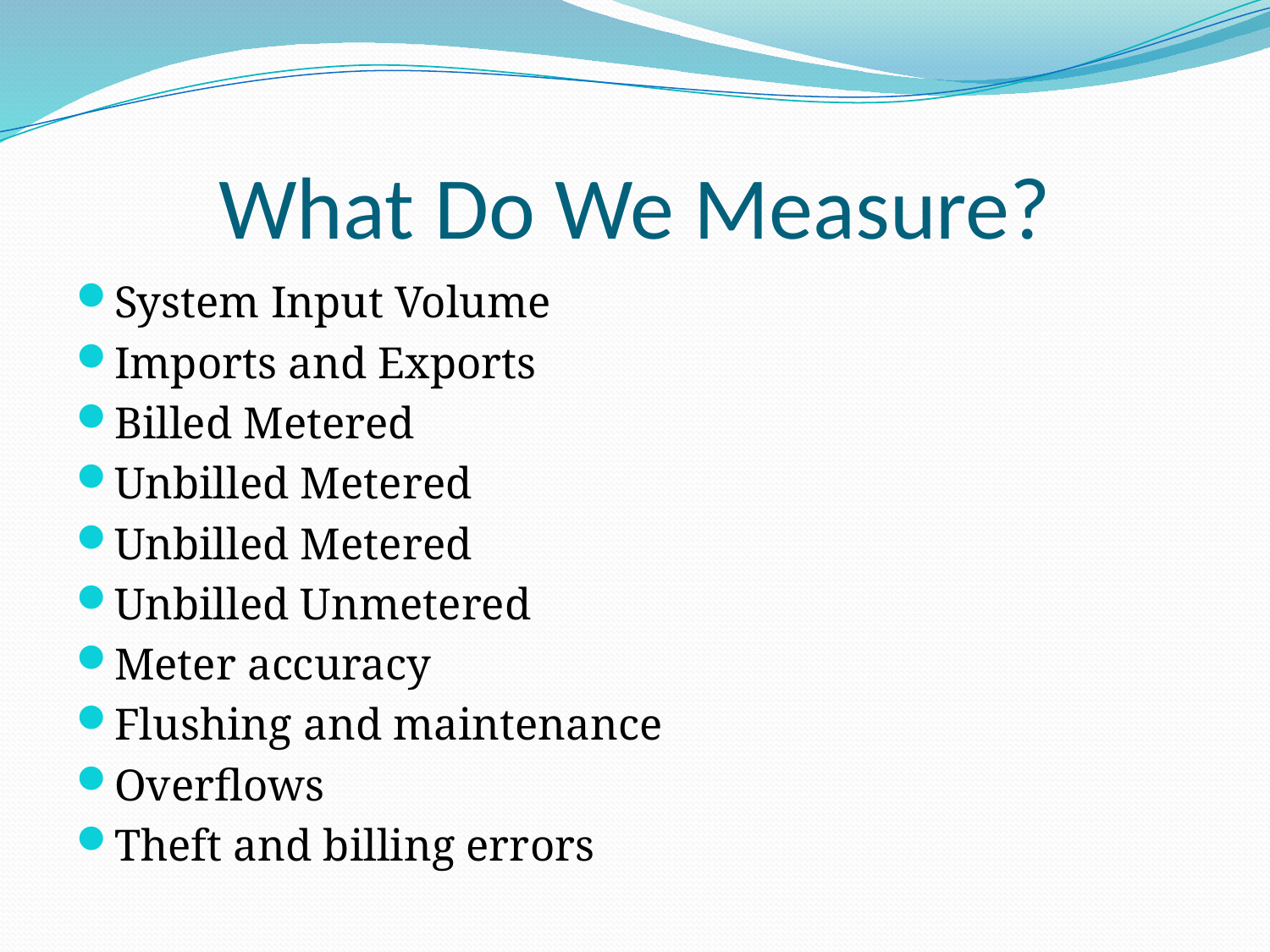

# What Do We Measure?
System Input Volume
Imports and Exports
Billed Metered
Unbilled Metered
Unbilled Metered
Unbilled Unmetered
Meter accuracy
Flushing and maintenance
Overflows
Theft and billing errors